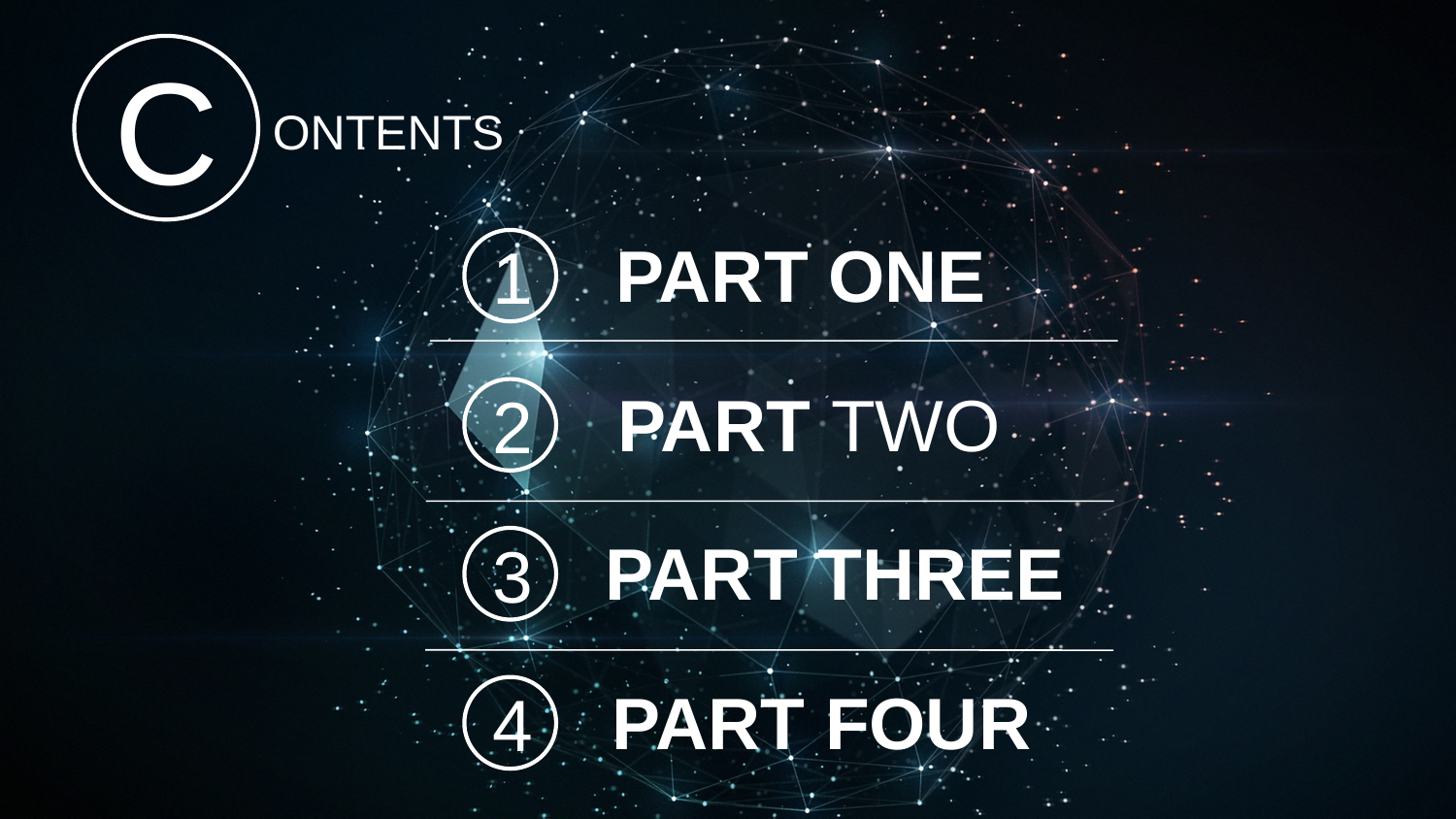

C

ONTENTS
PART ONE
1

PART TWO
2

PART THREE
3

PART FOUR
4